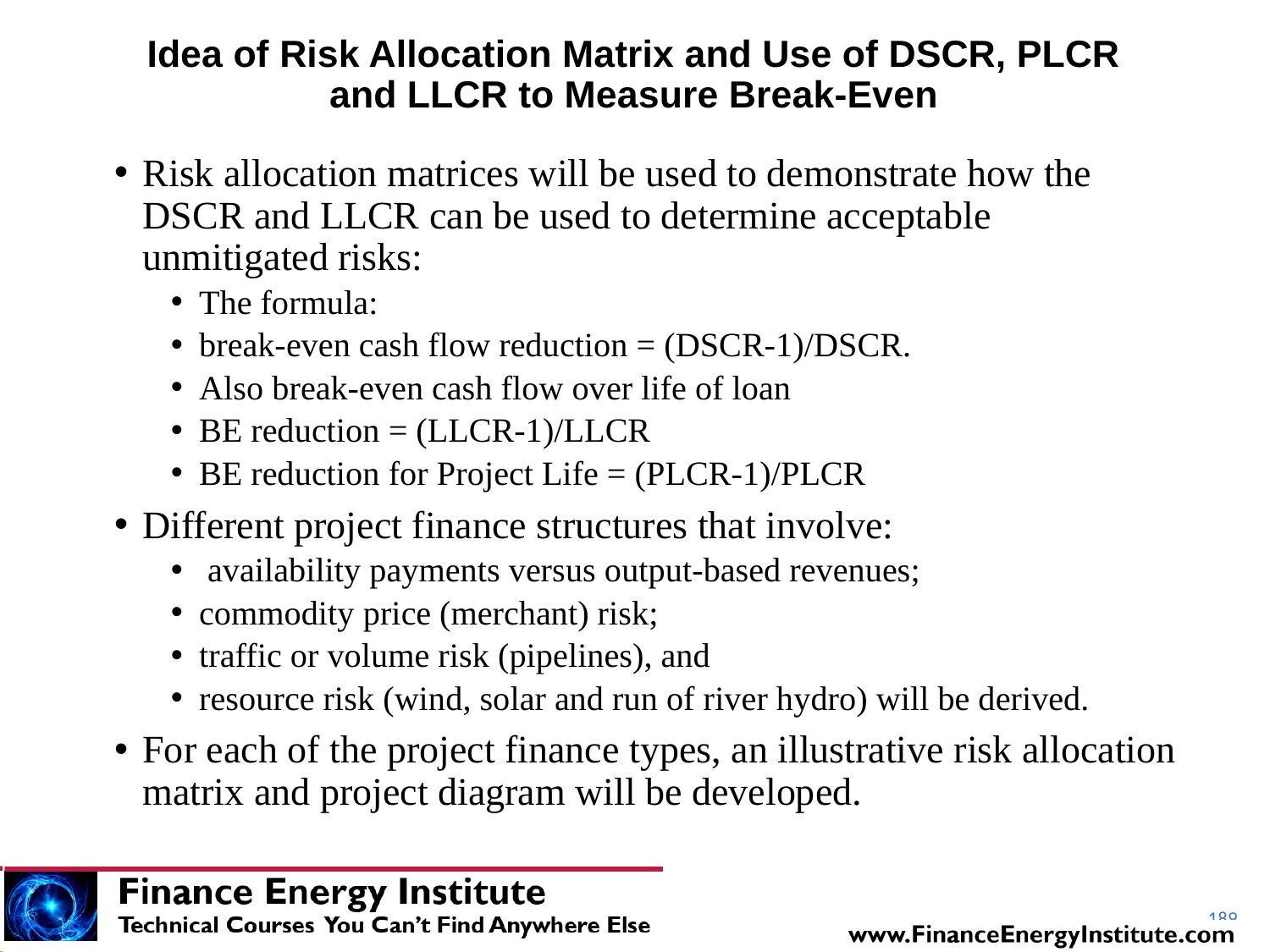

# Idea of Risk Allocation Matrix and Use of DSCR, PLCR and LLCR to Measure Break-Even
Risk allocation matrices will be used to demonstrate how the DSCR and LLCR can be used to determine acceptable unmitigated risks:
The formula:
break-even cash flow reduction = (DSCR-1)/DSCR.
Also break-even cash flow over life of loan
BE reduction = (LLCR-1)/LLCR
BE reduction for Project Life = (PLCR-1)/PLCR
Different project finance structures that involve:
 availability payments versus output-based revenues;
commodity price (merchant) risk;
traffic or volume risk (pipelines), and
resource risk (wind, solar and run of river hydro) will be derived.
For each of the project finance types, an illustrative risk allocation matrix and project diagram will be developed.
189